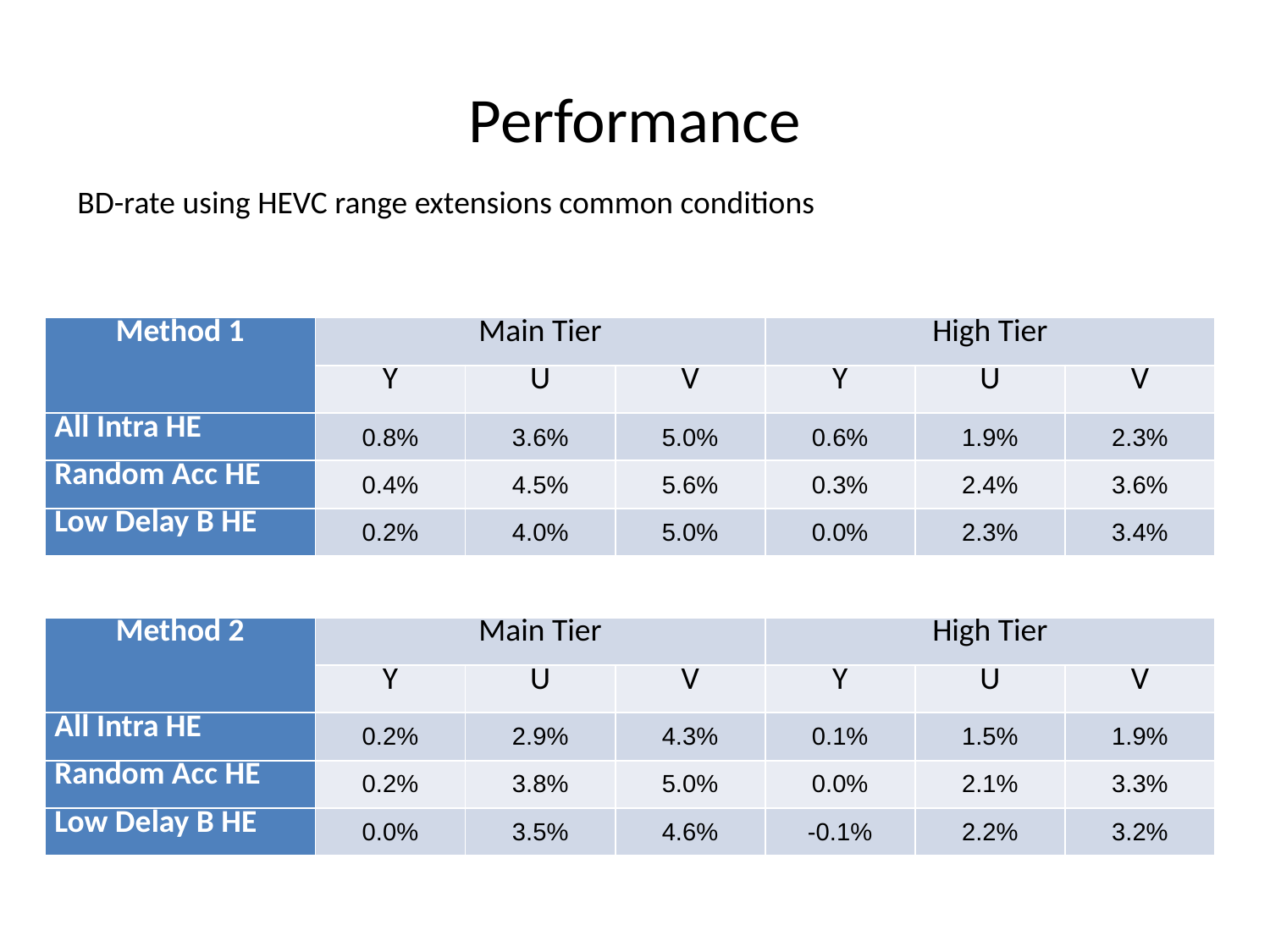

# Performance
BD-rate using HEVC range extensions common conditions
| Method 1 | Main Tier |  |  | High Tier |  |  |
| --- | --- | --- | --- | --- | --- | --- |
|  | Y | U | V | Y | U | V |
| All Intra HE | 0.8% | 3.6% | 5.0% | 0.6% | 1.9% | 2.3% |
| Random Acc HE | 0.4% | 4.5% | 5.6% | 0.3% | 2.4% | 3.6% |
| Low Delay B HE | 0.2% | 4.0% | 5.0% | 0.0% | 2.3% | 3.4% |
| Method 2 | Main Tier |  |  | High Tier |  |  |
| --- | --- | --- | --- | --- | --- | --- |
|  | Y | U | V | Y | U | V |
| All Intra HE | 0.2% | 2.9% | 4.3% | 0.1% | 1.5% | 1.9% |
| Random Acc HE | 0.2% | 3.8% | 5.0% | 0.0% | 2.1% | 3.3% |
| Low Delay B HE | 0.0% | 3.5% | 4.6% | -0.1% | 2.2% | 3.2% |